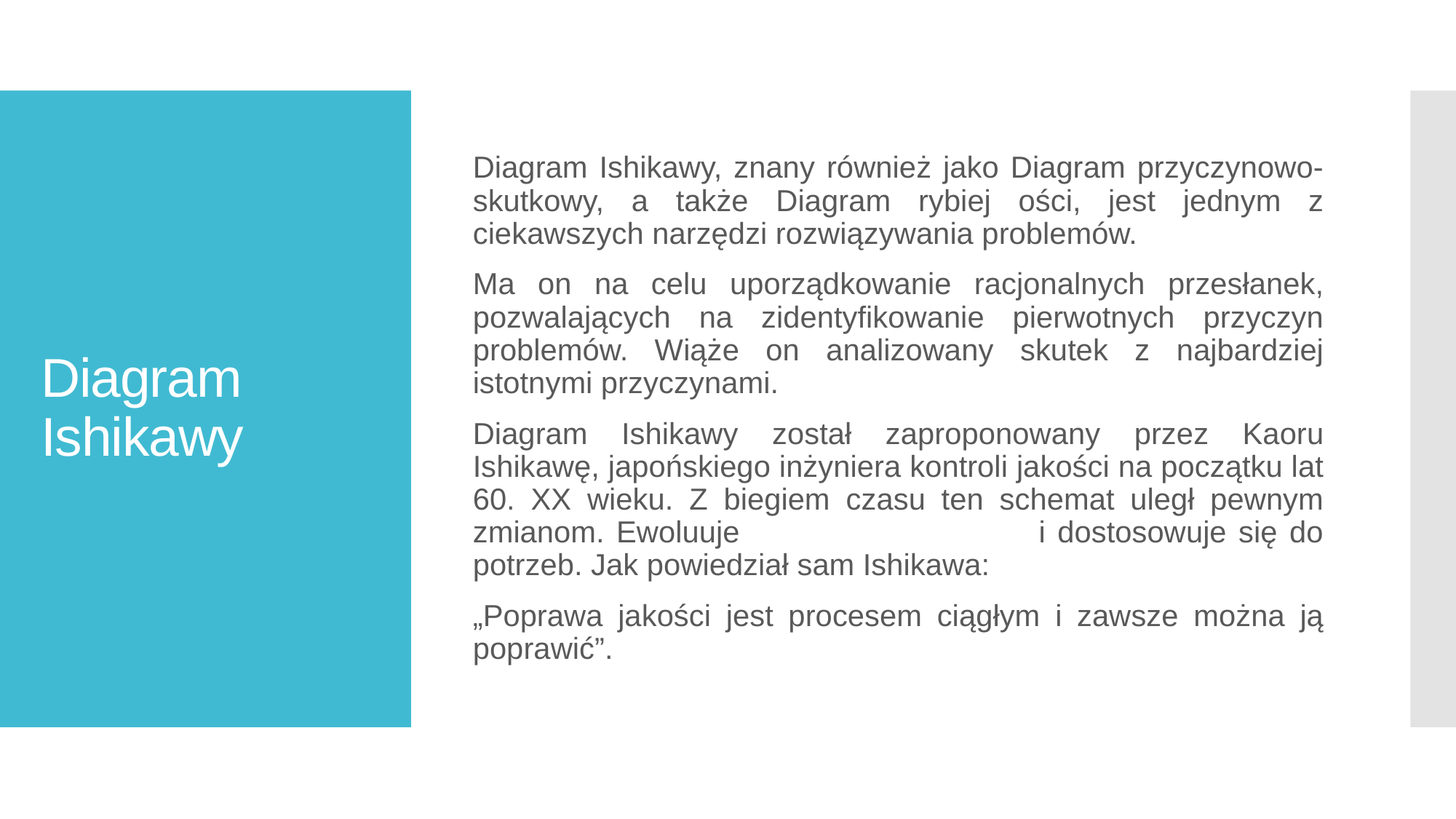

Diagram Ishikawy, znany również jako Diagram przyczynowo-skutkowy, a także Diagram rybiej ości, jest jednym z ciekawszych narzędzi rozwiązywania problemów.
Ma on na celu uporządkowanie racjonalnych przesłanek, pozwalających na zidentyfikowanie pierwotnych przyczyn problemów. Wiąże on analizowany skutek z najbardziej istotnymi przyczynami.
Diagram Ishikawy został zaproponowany przez Kaoru Ishikawę, japońskiego inżyniera kontroli jakości na początku lat 60. XX wieku. Z biegiem czasu ten schemat uległ pewnym zmianom. Ewoluuje                         i dostosowuje się do potrzeb. Jak powiedział sam Ishikawa:
„Poprawa jakości jest procesem ciągłym i zawsze można ją poprawić”.
# Diagram Ishikawy